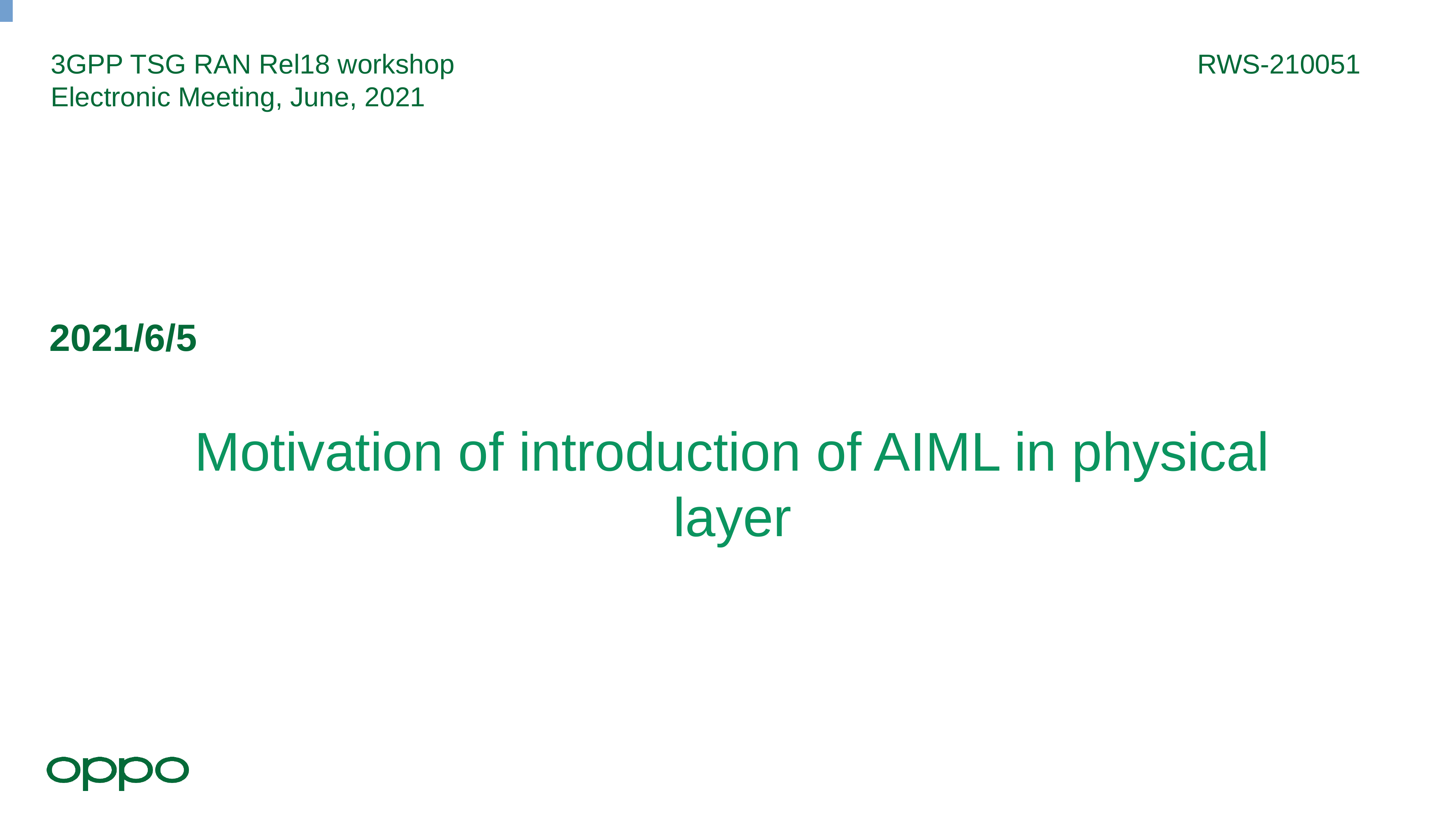

3GPP TSG RAN Rel18 workshop														RWS-210051
Electronic Meeting, June, 2021
# Motivation of introduction of AIML in physical layer